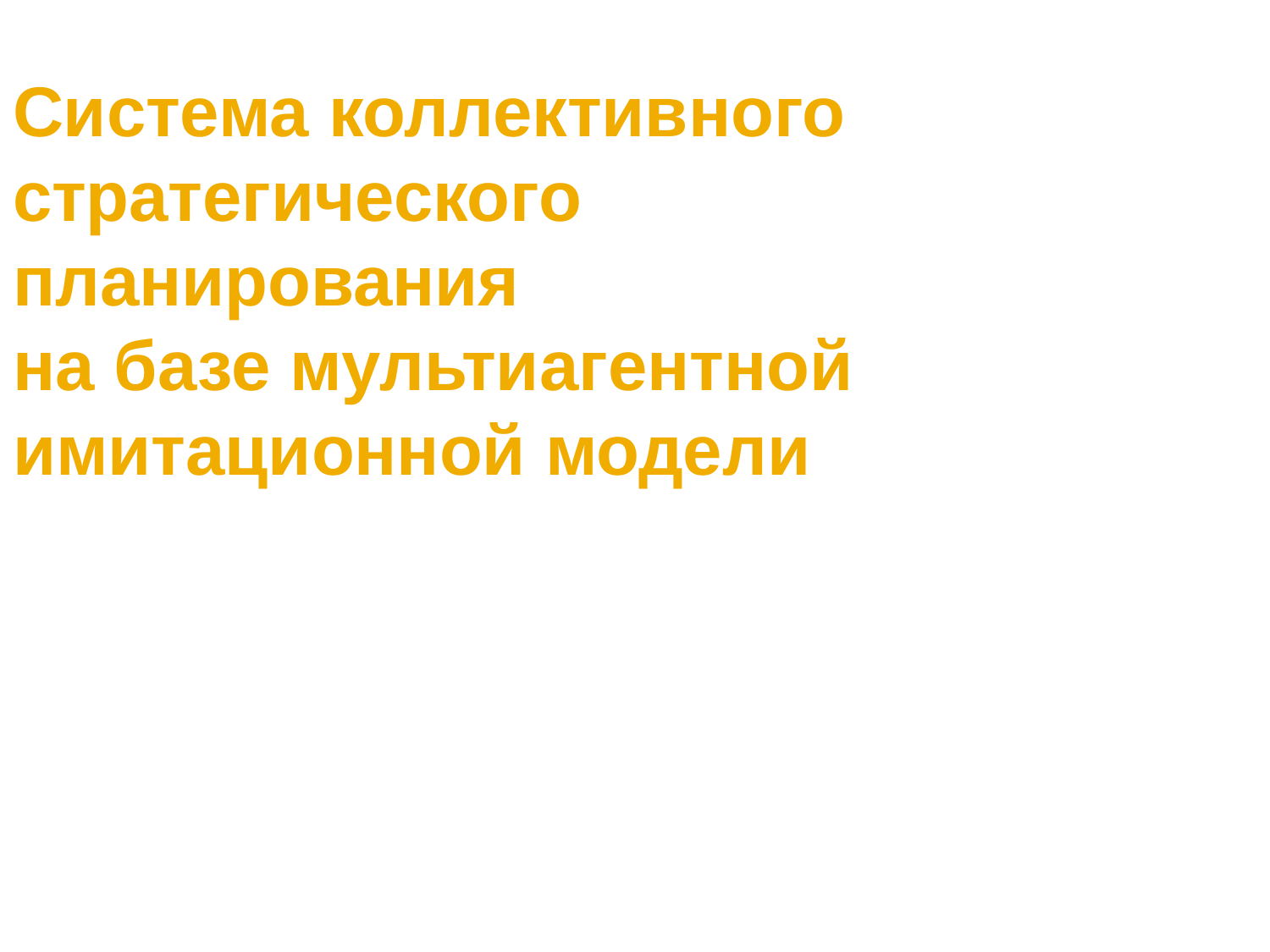

Система коллективного стратегического планирования
на базе мультиагентной имитационной модели